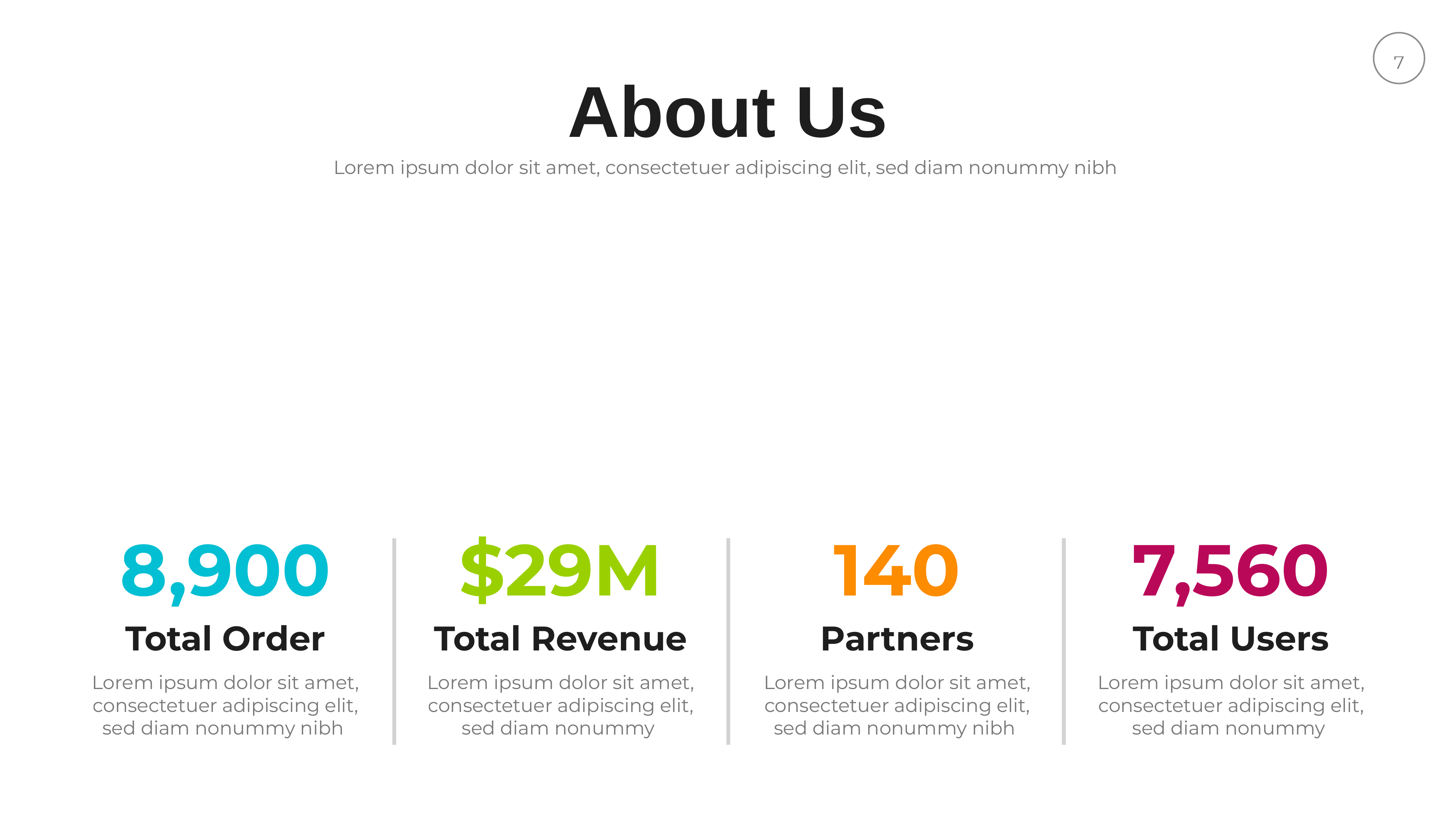

About Us
Lorem ipsum dolor sit amet, consectetuer adipiscing elit, sed diam nonummy nibh

8,900
$29M
140
7,560

Total Order
Total Revenue
Partners
Total Users
Lorem ipsum dolor sit amet, consectetuer adipiscing elit, sed diam nonummy nibh
Lorem ipsum dolor sit amet, consectetuer adipiscing elit, sed diam nonummy
Lorem ipsum dolor sit amet, consectetuer adipiscing elit, sed diam nonummy nibh
Lorem ipsum dolor sit amet, consectetuer adipiscing elit, sed diam nonummy